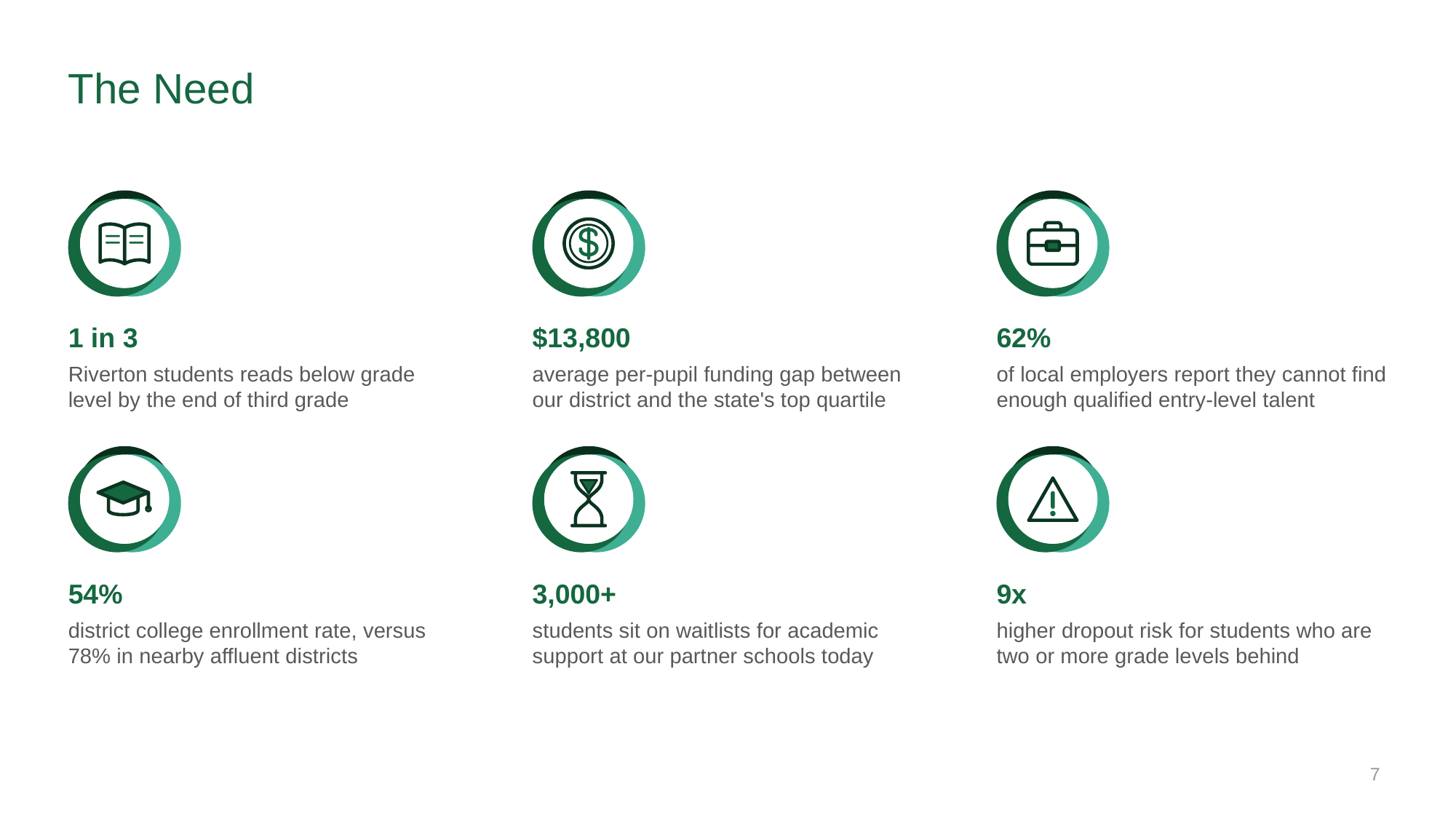

# The Need

1 in 3
Riverton students reads below grade level by the end of third grade
$13,800
average per-pupil funding gap between our district and the state's top quartile
62%
of local employers report they cannot find enough qualified entry-level talent

54%
district college enrollment rate, versus 78% in nearby affluent districts
3,000+
students sit on waitlists for academic support at our partner schools today
9x
higher dropout risk for students who are two or more grade levels behind
7